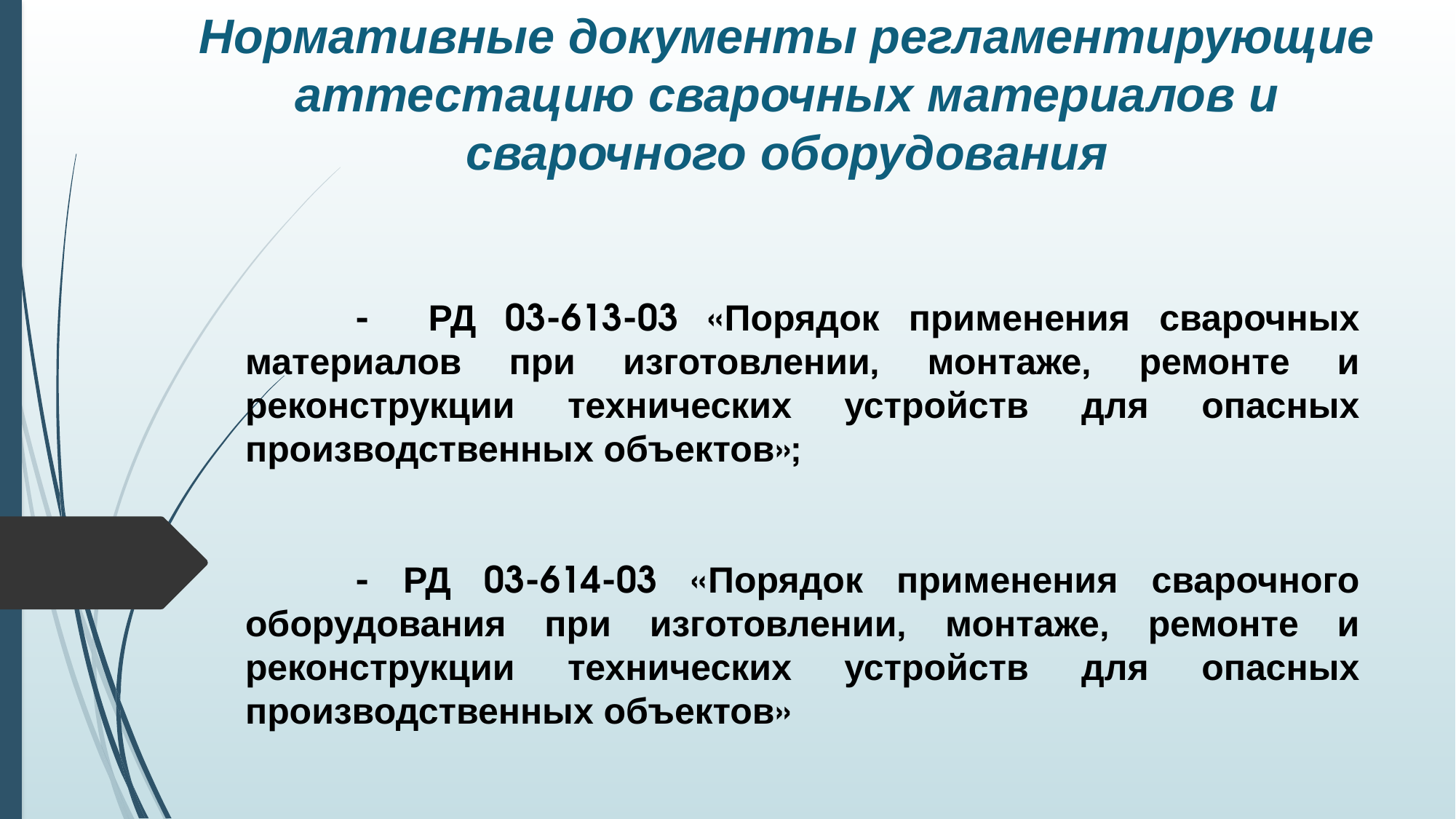

Нормативные документы регламентирующие аттестацию сварочных материалов и сварочного оборудования

	-  РД 03-613-03 «Порядок применения сварочных материалов при изготовлении, монтаже, ремонте и реконструкции технических устройств для опасных производственных объектов»;

	- РД 03-614-03 «Порядок применения сварочного оборудования при изготовлении, монтаже, ремонте и реконструкции технических устройств для опасных производственных объектов»